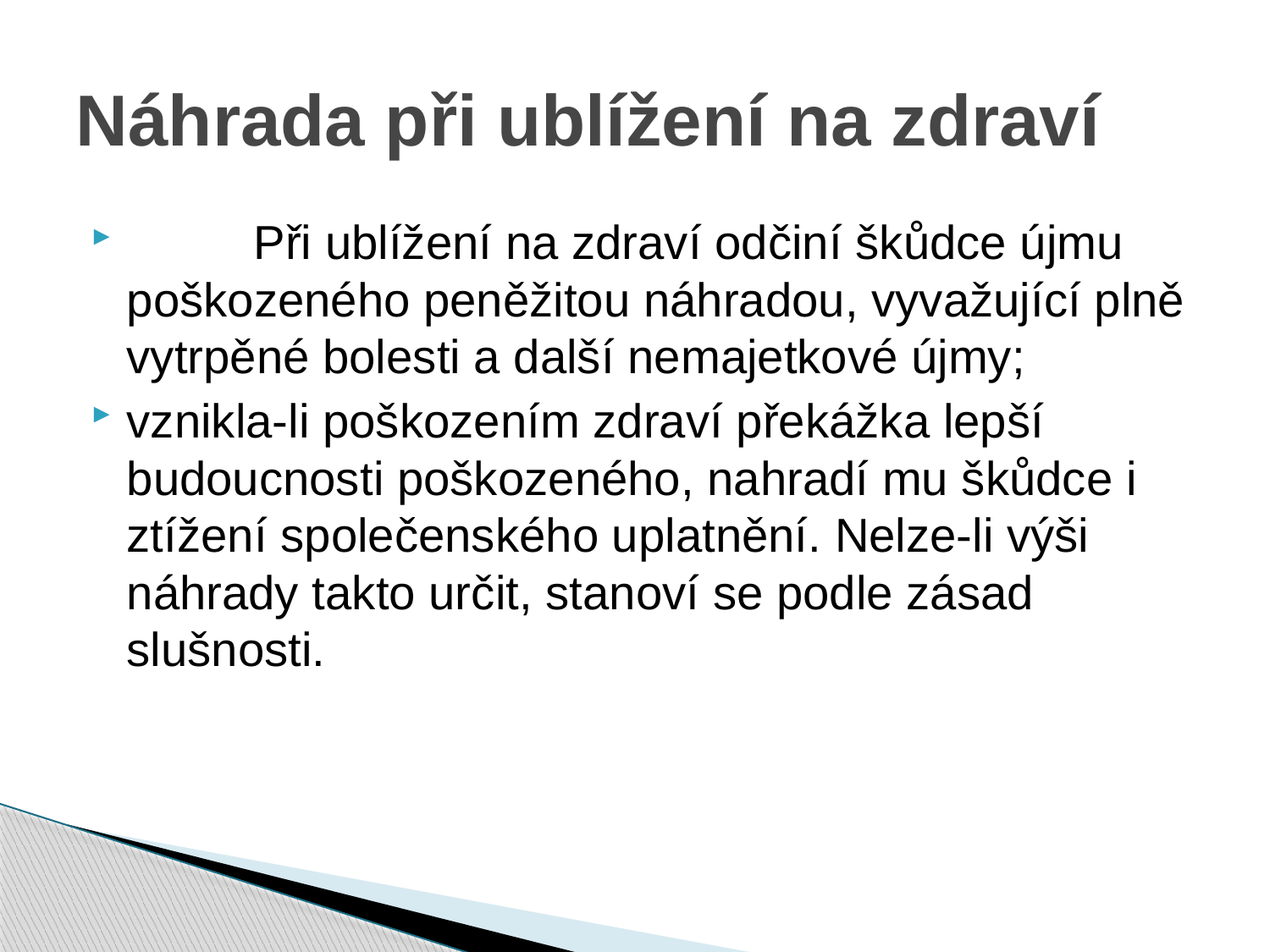

# Náhrada při ublížení na zdraví
	Při ublížení na zdraví odčiní škůdce újmu poškozeného peněžitou náhradou, vyvažující plně vytrpěné bolesti a další nemajetkové újmy;
vznikla-li poškozením zdraví překážka lepší budoucnosti poškozeného, nahradí mu škůdce i ztížení společenského uplatnění. Nelze-li výši náhrady takto určit, stanoví se podle zásad slušnosti.